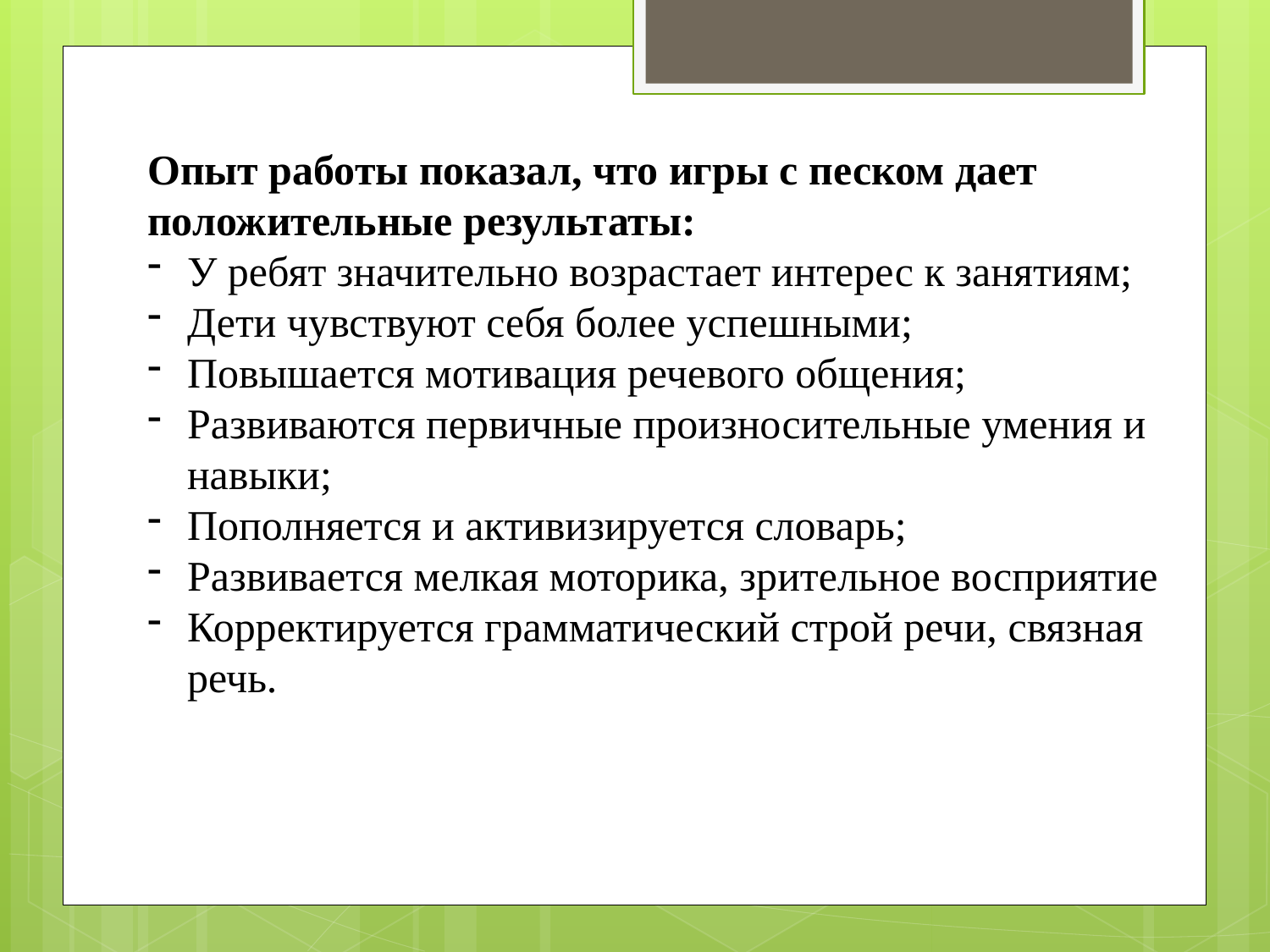

Опыт работы показал, что игры с песком дает положительные результаты:
У ребят значительно возрастает интерес к занятиям;
Дети чувствуют себя более успешными;
Повышается мотивация речевого общения;
Развиваются первичные произносительные умения и навыки;
Пополняется и активизируется словарь;
Развивается мелкая моторика, зрительное восприятие
Корректируется грамматический строй речи, связная речь.